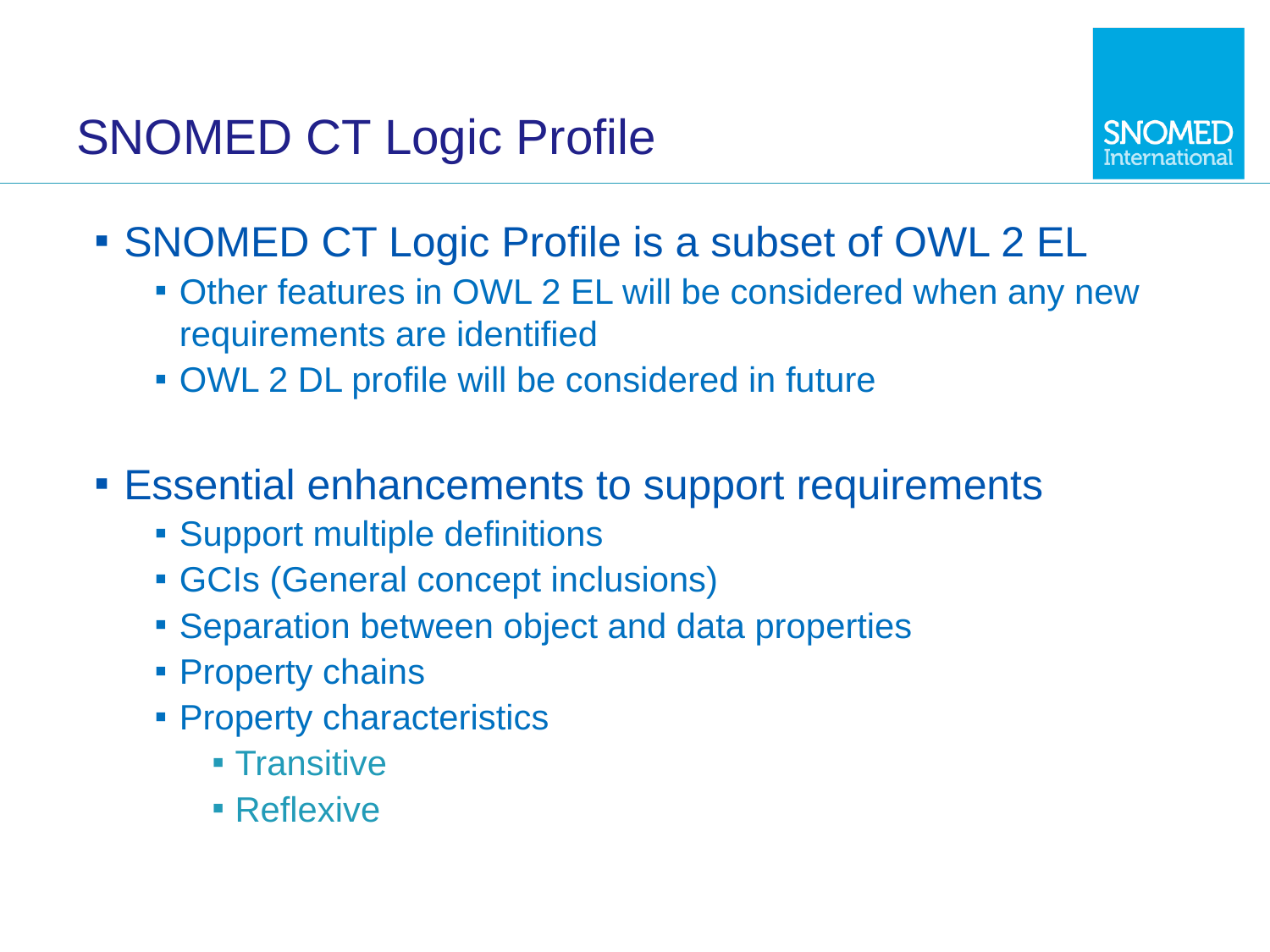

# SNOMED CT Logic Profile
SNOMED CT Logic Profile is a subset of OWL 2 EL
Other features in OWL 2 EL will be considered when any new requirements are identified
OWL 2 DL profile will be considered in future

Essential enhancements to support requirements
Support multiple definitions
GCIs (General concept inclusions)
Separation between object and data properties
Property chains
Property characteristics
Transitive
Reflexive